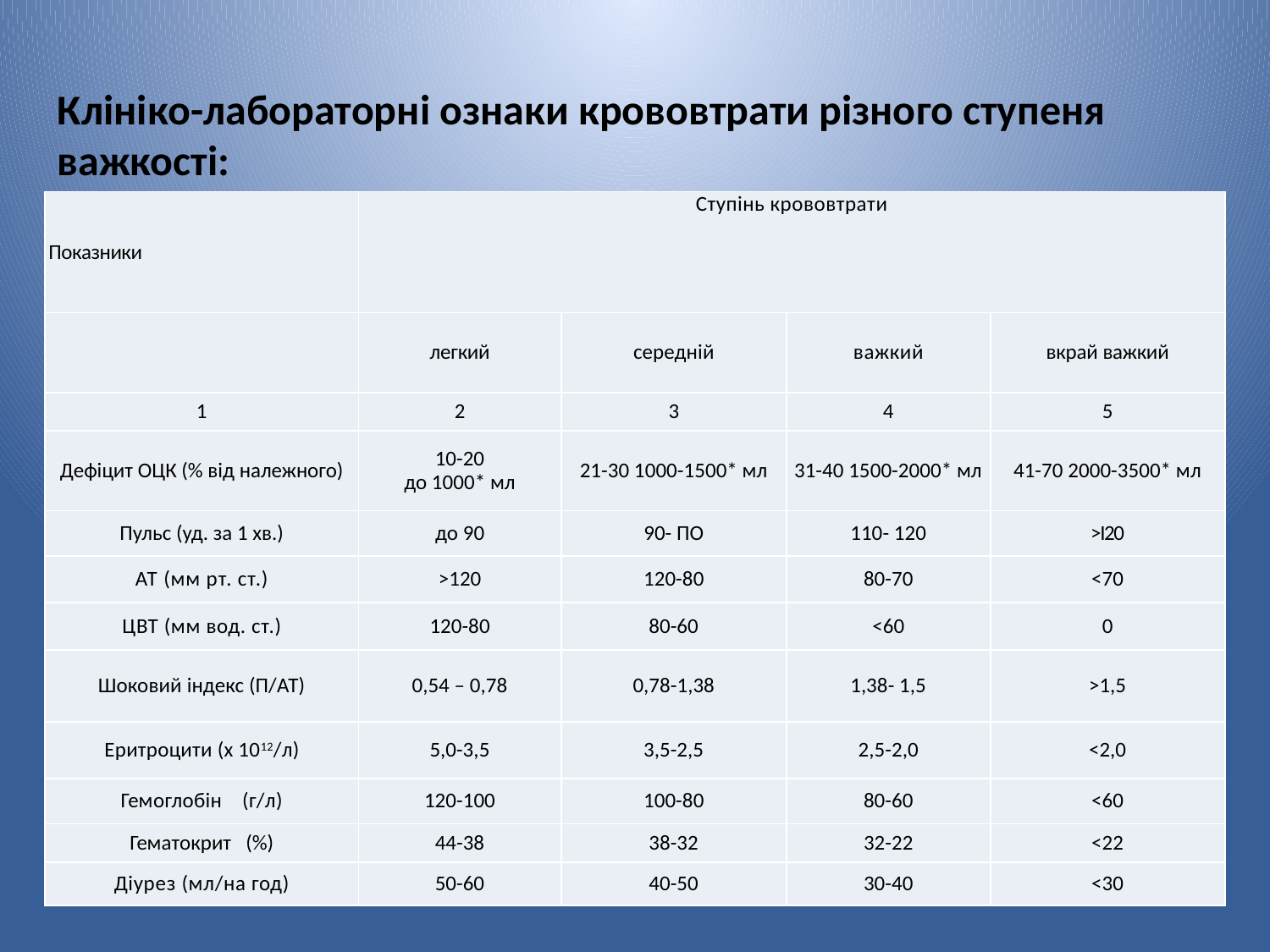

Клініко-лабораторні ознаки крововтрати різного ступеня важкості:
| Показники | Ступінь крововтрати |  |  |  |
| --- | --- | --- | --- | --- |
|  | легкий | середній | важкий | вкрай важкий |
| 1 | 2 | 3 | 4 | 5 |
| Дефіцит ОЦК (% від належного) | 10-20 до 1000\* мл | 21-30 1000-1500\* мл | 31-40 1500-2000\* мл | 41-70 2000-3500\* мл |
| Пульс (уд. за 1 хв.) | до 90 | 90- ПО | 110- 120 | >І20 |
| АТ (мм рт. ст.) | >120 | 120-80 | 80-70 | <70 |
| ЦВТ (мм вод. ст.) | 120-80 | 80-60 | <60 | 0 |
| Шоковий індекс (П/АТ) | 0,54 – 0,78 | 0,78-1,38 | 1,38- 1,5 | >1,5 |
| Еритроцити (х 1012/л) | 5,0-3,5 | 3,5-2,5 | 2,5-2,0 | <2,0 |
| Гемоглобін (г/л) | 120-100 | 100-80 | 80-60 | <60 |
| Гематокрит (%) | 44-38 | 38-32 | 32-22 | <22 |
| Діурез (мл/на год) | 50-60 | 40-50 | 30-40 | <30 |